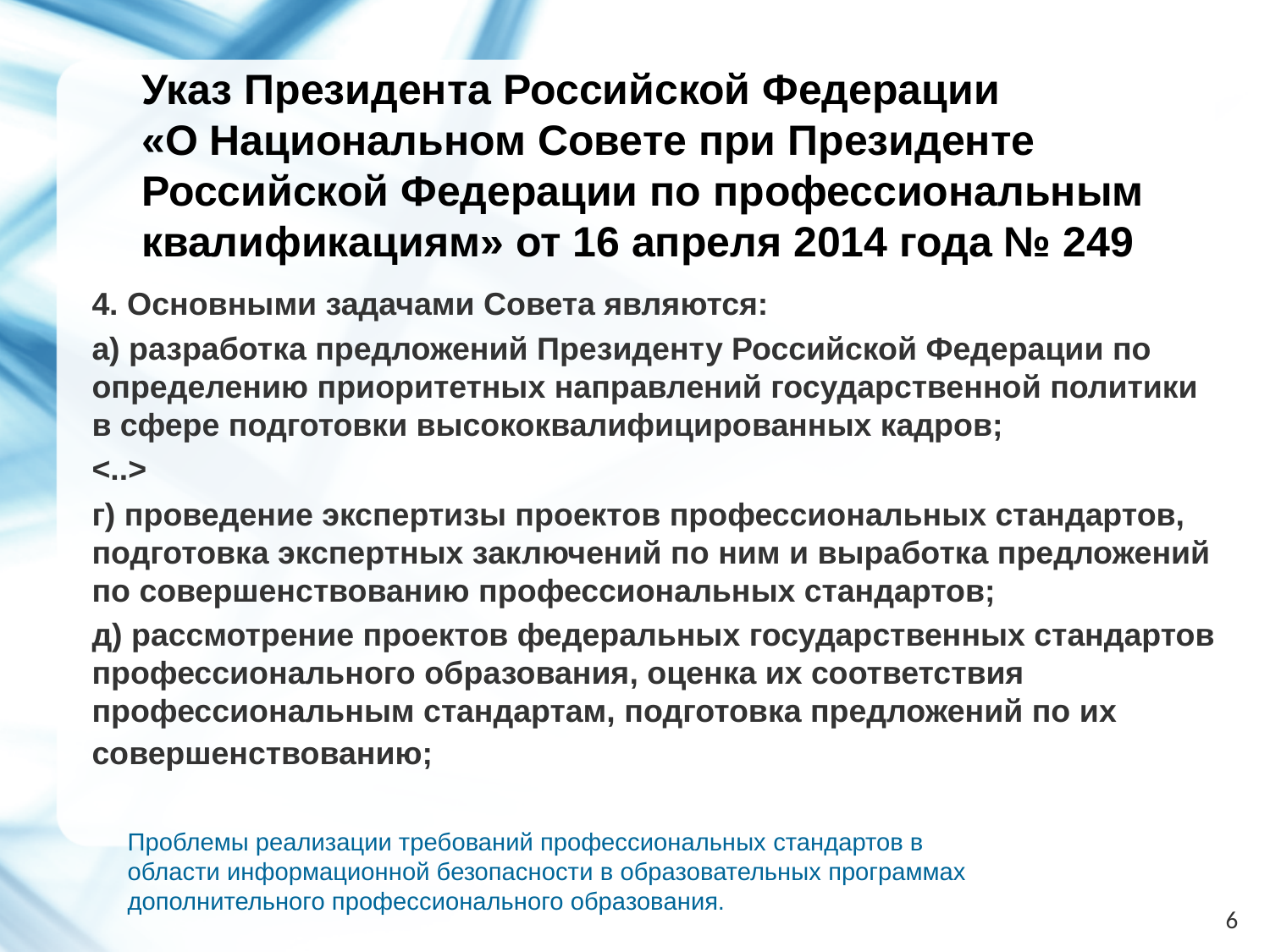

# Указ Президента Российской Федерации «О Национальном Совете при Президенте Российской Федерации по профессиональным квалификациям» от 16 апреля 2014 года № 249
4. Основными задачами Совета являются:
а) разработка предложений Президенту Российской Федерации по определению приоритетных направлений государственной политики в сфере подготовки высококвалифицированных кадров;
<..>
г) проведение экспертизы проектов профессиональных стандартов, подготовка экспертных заключений по ним и выработка предложений по совершенствованию профессиональных стандартов;
д) рассмотрение проектов федеральных государственных стандартов профессионального образования, оценка их соответствия профессиональным стандартам, подготовка предложений по их совершенствованию;
Проблемы реализации требований профессиональных стандартов в области информационной безопасности в образовательных программах дополнительного профессионального образования.
6